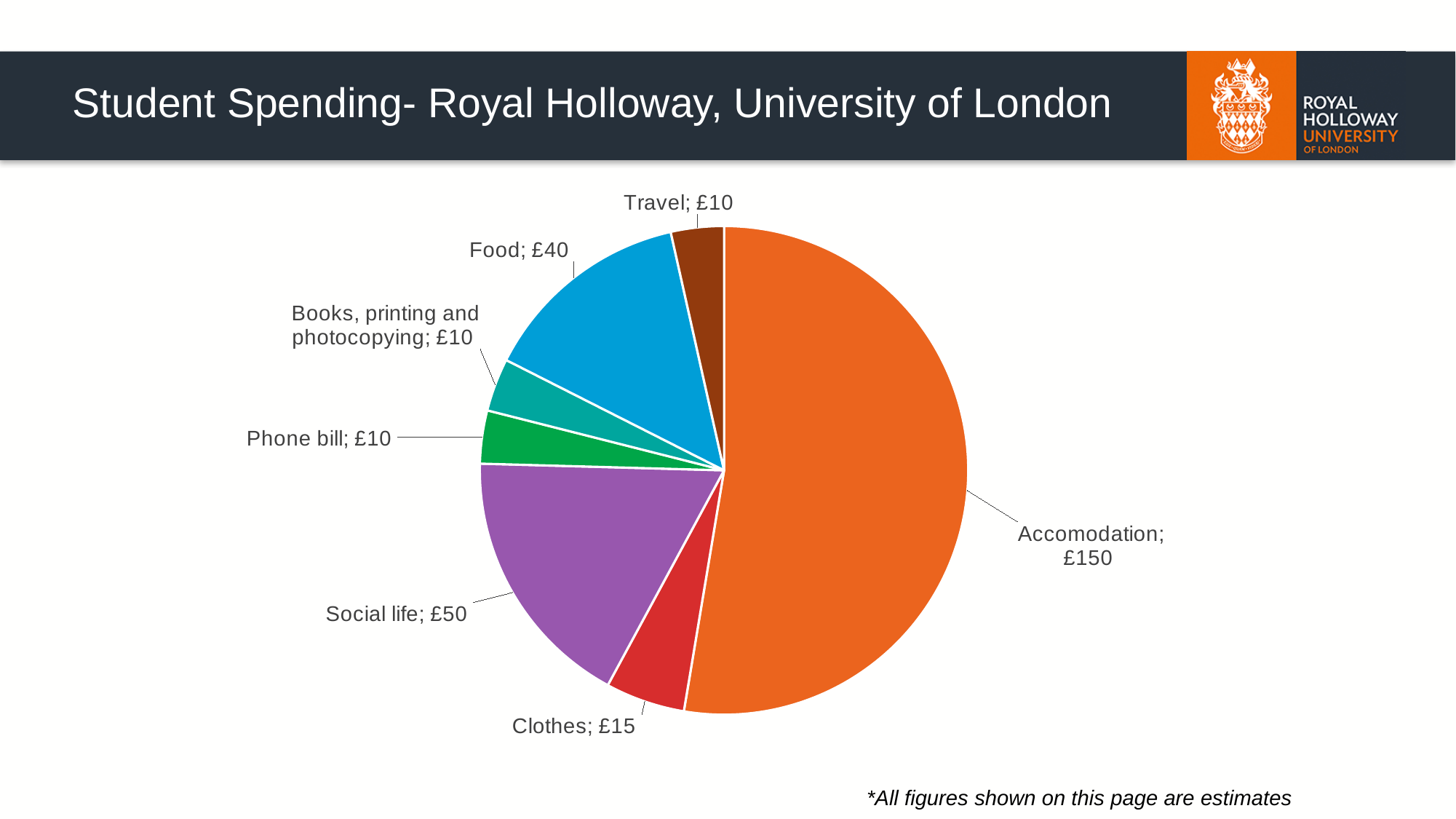

# Student Spending- Royal Holloway, University of London

### Chart

| Category | Cost |
|---|---|
| Accomodation | 150.0 |
| Clothes | 15.0 |
| Social life | 50.0 |
| Phone bill | 10.0 |
| Books, printing and photocopying | 10.0 |
| Food | 40.0 |
| Travel | 10.0 |
*All figures shown on this page are estimates